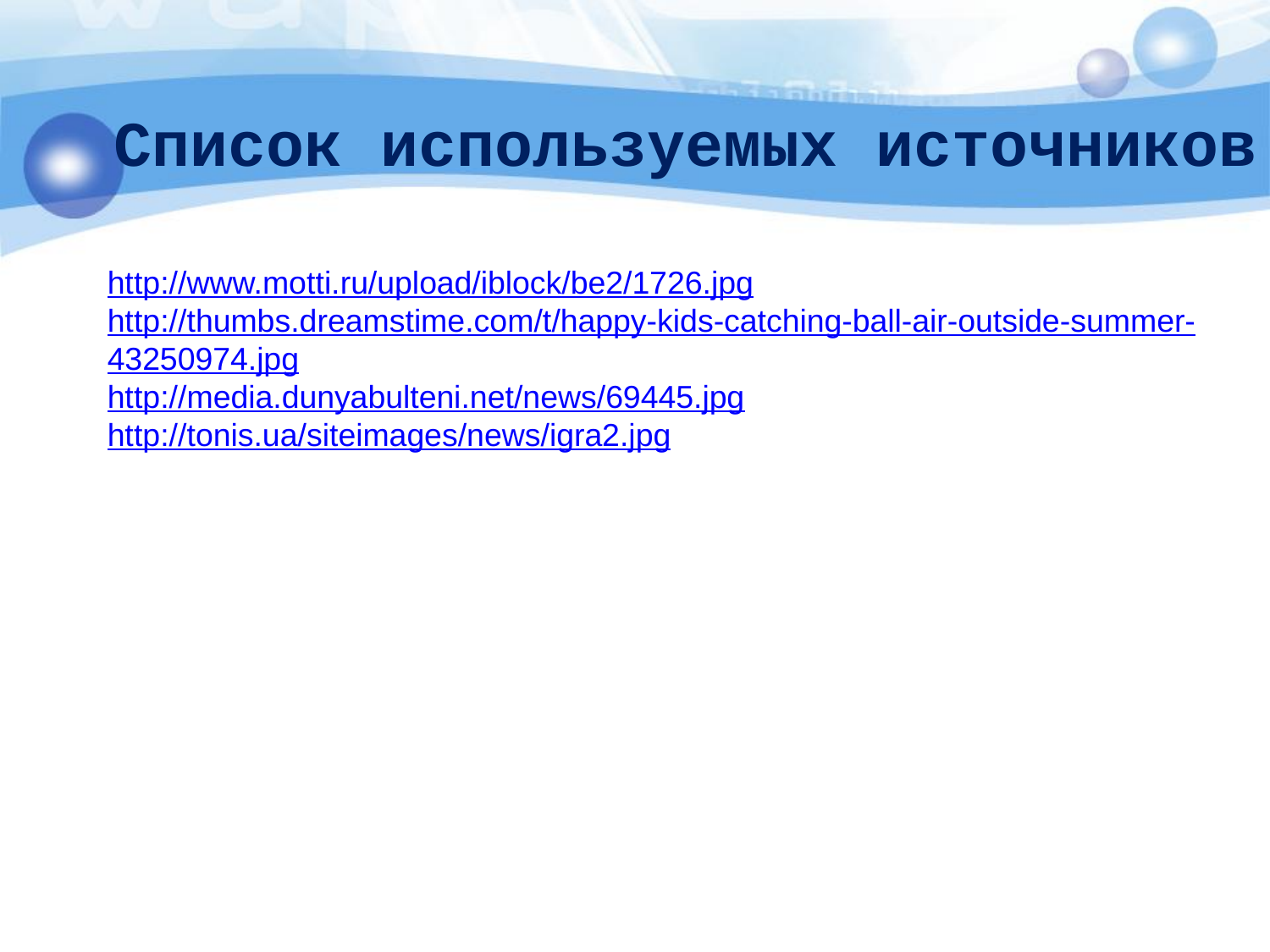

Список используемых источников
http://www.motti.ru/upload/iblock/be2/1726.jpg
http://thumbs.dreamstime.com/t/happy-kids-catching-ball-air-outside-summer-43250974.jpg
http://media.dunyabulteni.net/news/69445.jpg
http://tonis.ua/siteimages/news/igra2.jpg

5
6